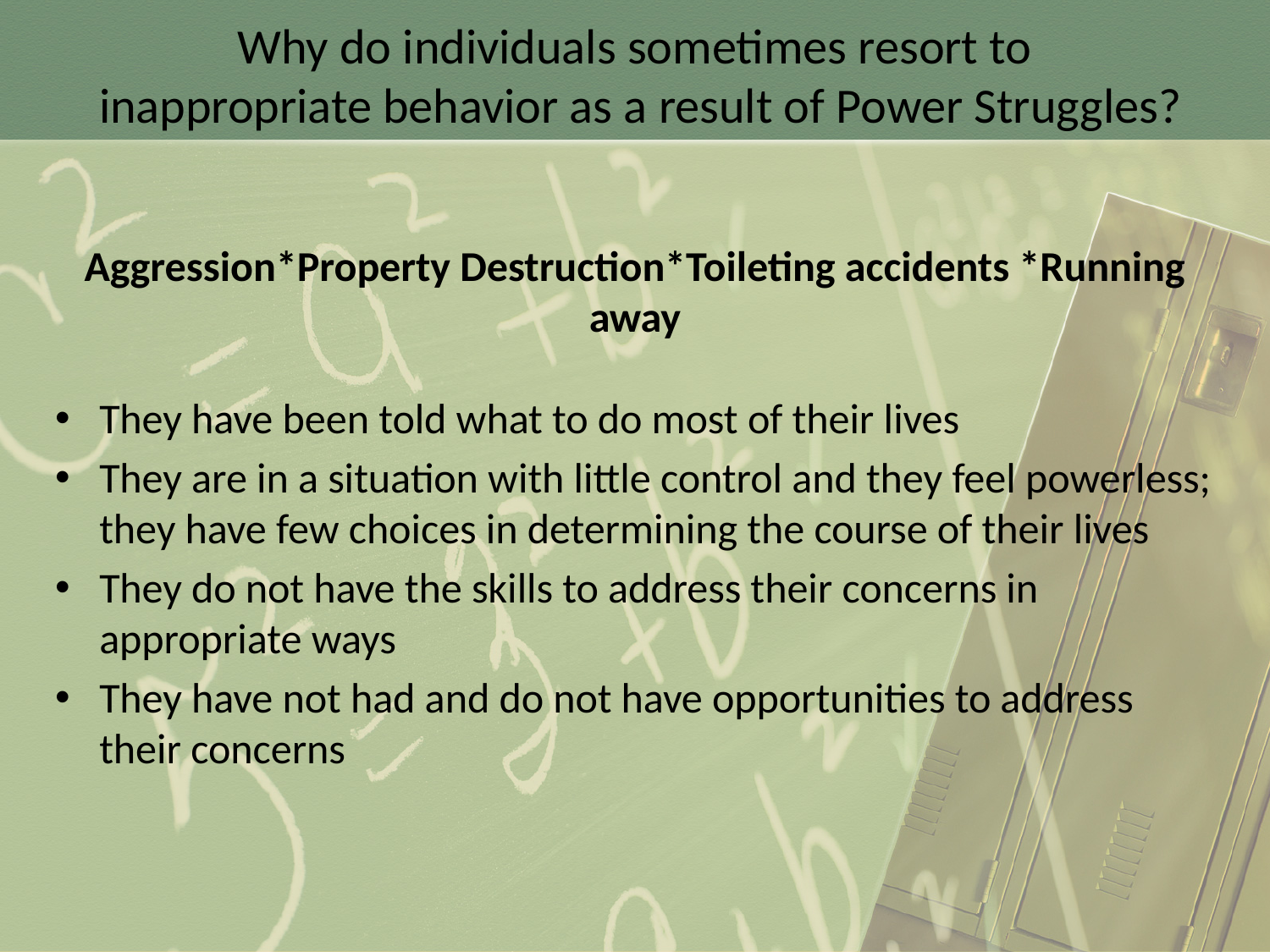

# Why do individuals sometimes resort to inappropriate behavior as a result of Power Struggles?
Aggression*Property Destruction*Toileting accidents *Running away

They have been told what to do most of their lives
They are in a situation with little control and they feel powerless; they have few choices in determining the course of their lives
They do not have the skills to address their concerns in appropriate ways
They have not had and do not have opportunities to address their concerns